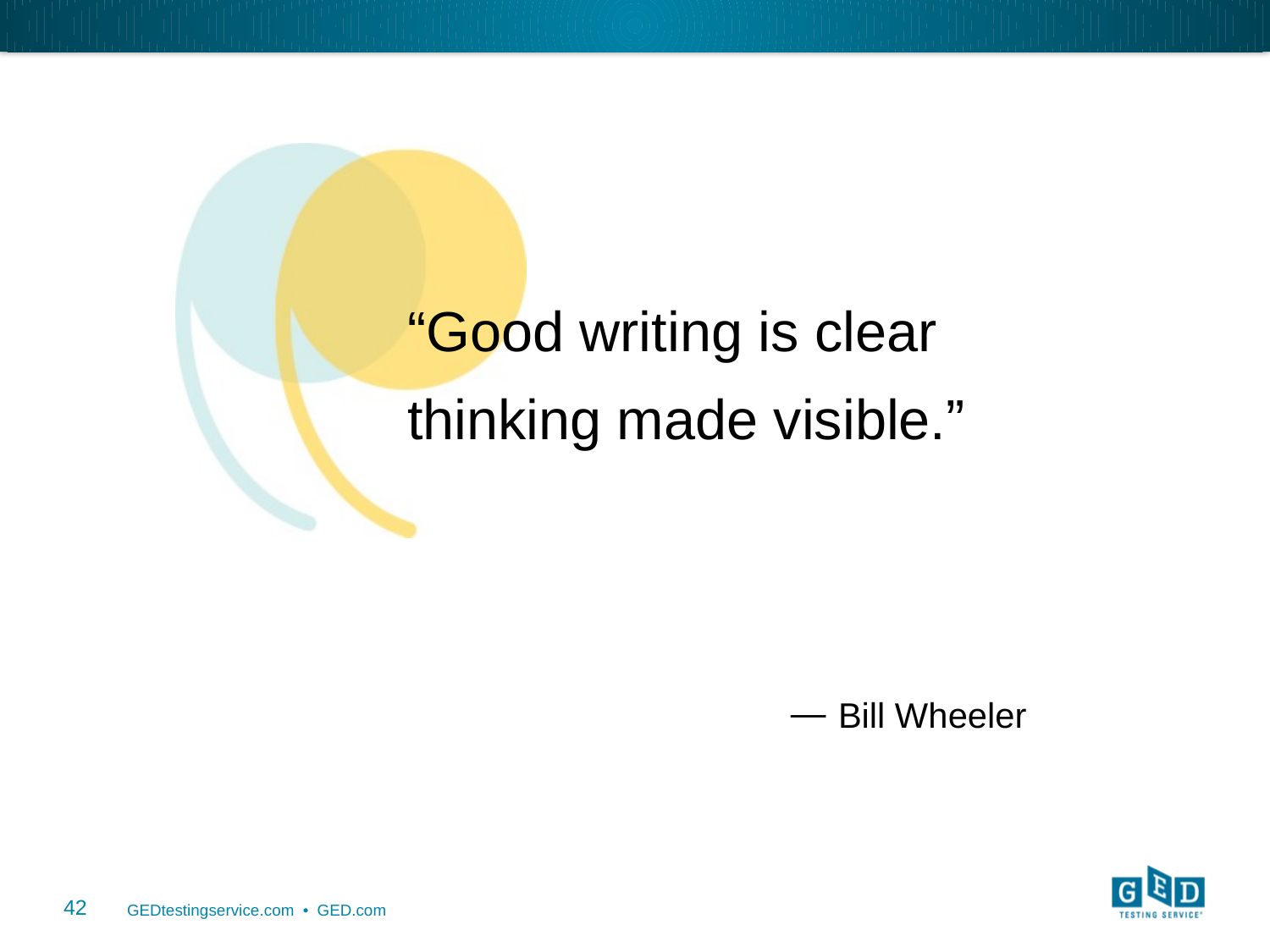

“Good writing is clear thinking made visible.”
Bill Wheeler
42